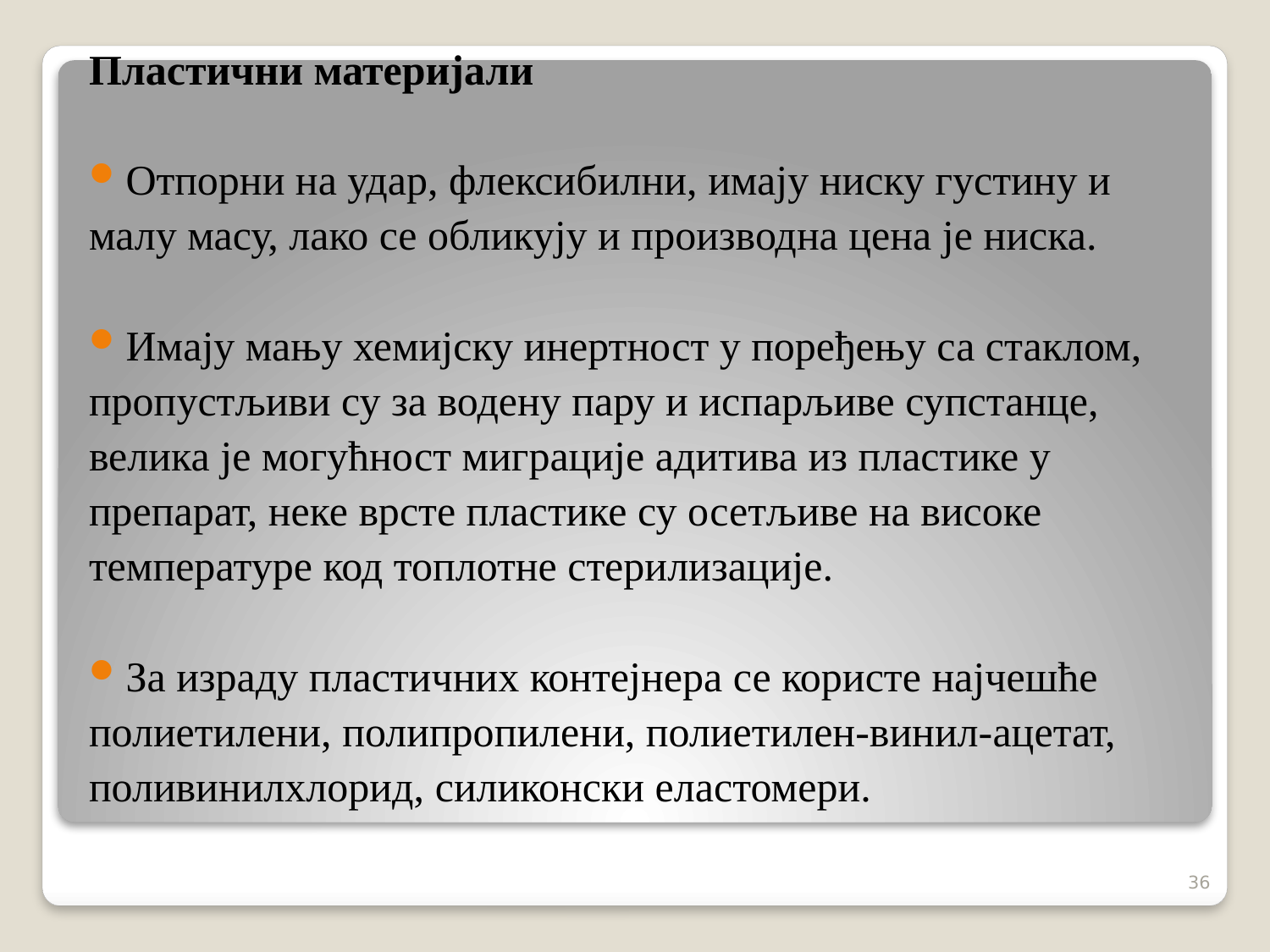

Пластични материјали

Отпорни на удар, флексибилни, имају ниску густину и
малу масу, лако се обликују и производна цена је ниска.

Имају мању хемијску инертност у поређењу са стаклом,
пропустљиви су за водену пару и испарљиве супстанце,
велика је могућност миграције адитива из пластике у
препарат, неке врсте пластике су осетљиве на високе
температуре код топлотне стерилизације.

За израду пластичних контејнера се користе најчешће
полиетилени, полипропилени, полиетилен-винил-ацетат,
поливинилхлорид, силиконски еластомери.
36